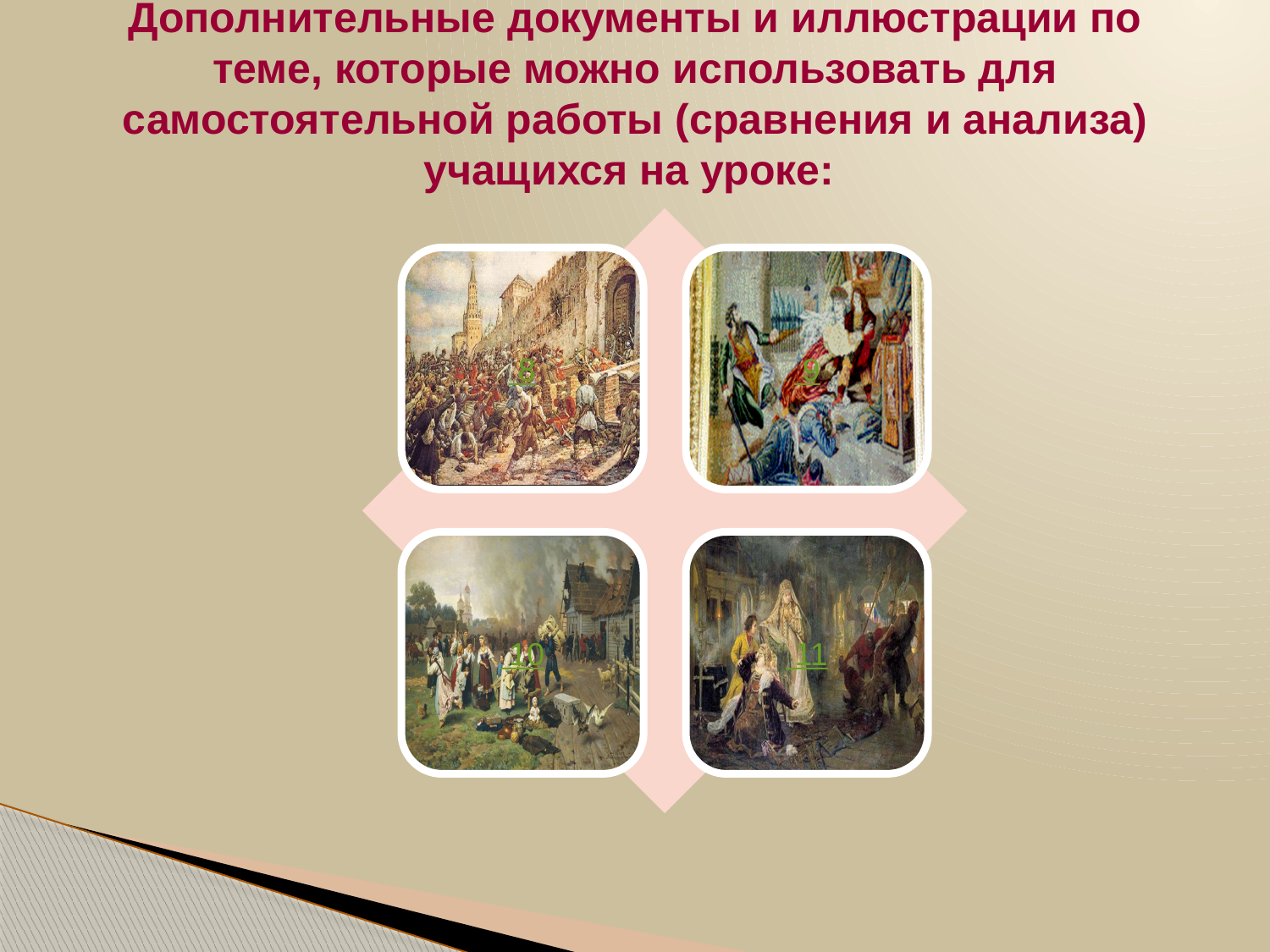

# Дополнительные документы и иллюстрации по теме, которые можно использовать для самостоятельной работы (сравнения и анализа) учащихся на уроке:
 8
 9
 10
 11